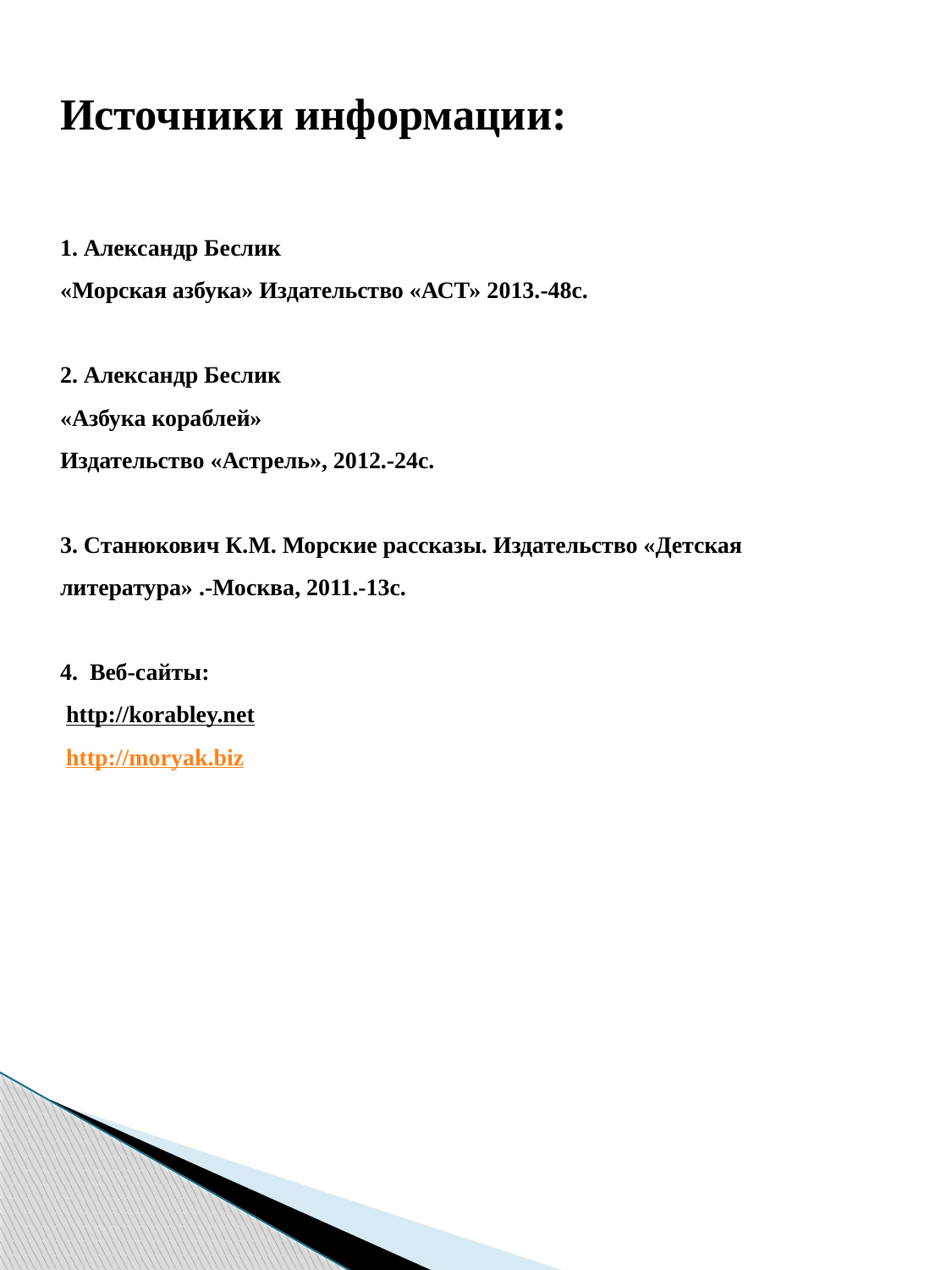

# Источники информации: 1. Александр Беслик «Морская азбука» Издательство «АСТ» 2013.-48с. 2. Александр Беслик «Азбука кораблей» Издательство «Астрель», 2012.-24с. 3. Станюкович К.М. Морские рассказы. Издательство «Детская литература» .-Москва, 2011.-13с. 4.  Веб-сайты: http://korabley.net http://moryak.biz